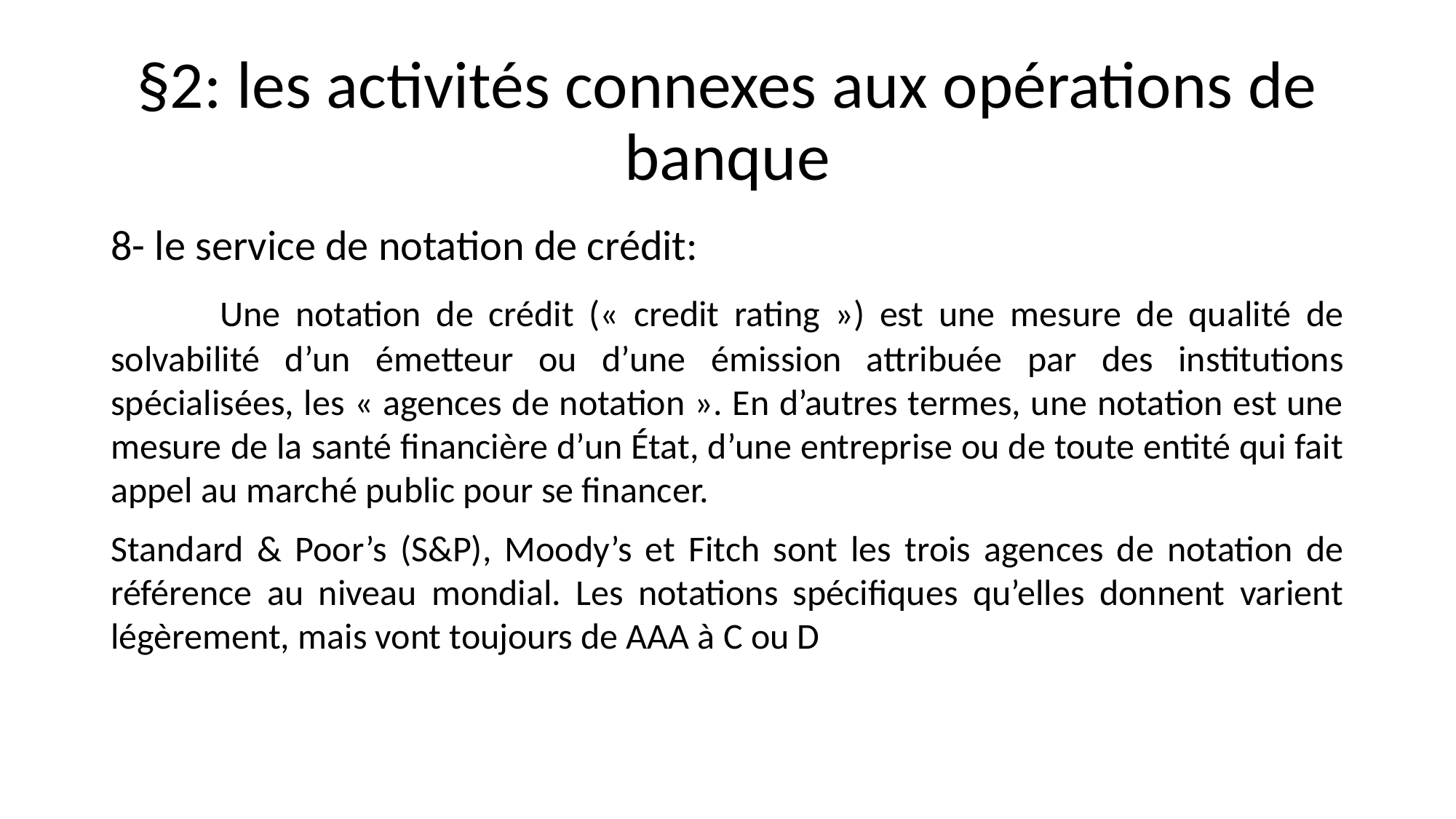

# §2: les activités connexes aux opérations de banque
8- le service de notation de crédit:
	Une notation de crédit (« credit rating ») est une mesure de qualité de solvabilité d’un émetteur ou d’une émission attribuée par des institutions spécialisées, les « agences de notation ». En d’autres termes, une notation est une mesure de la santé financière d’un État, d’une entreprise ou de toute entité qui fait appel au marché public pour se financer.
Standard & Poor’s (S&P), Moody’s et Fitch sont les trois agences de notation de référence au niveau mondial. Les notations spécifiques qu’elles donnent varient légèrement, mais vont toujours de AAA à C ou D